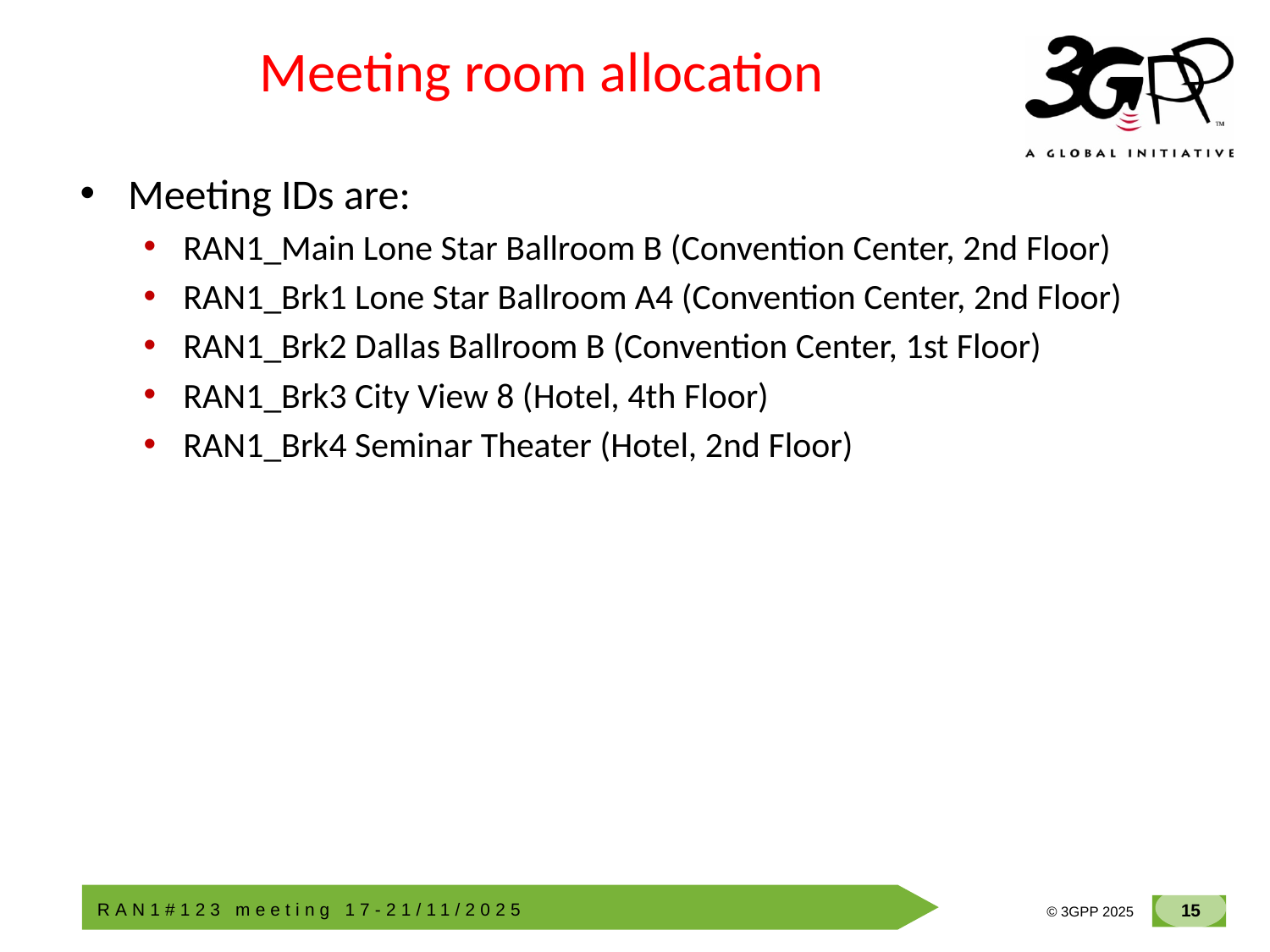

# Meeting room allocation
Meeting IDs are:
RAN1_Main Lone Star Ballroom B (Convention Center, 2nd Floor)
RAN1_Brk1 Lone Star Ballroom A4 (Convention Center, 2nd Floor)
RAN1_Brk2 Dallas Ballroom B (Convention Center, 1st Floor)
RAN1_Brk3 City View 8 (Hotel, 4th Floor)
RAN1_Brk4 Seminar Theater (Hotel, 2nd Floor)